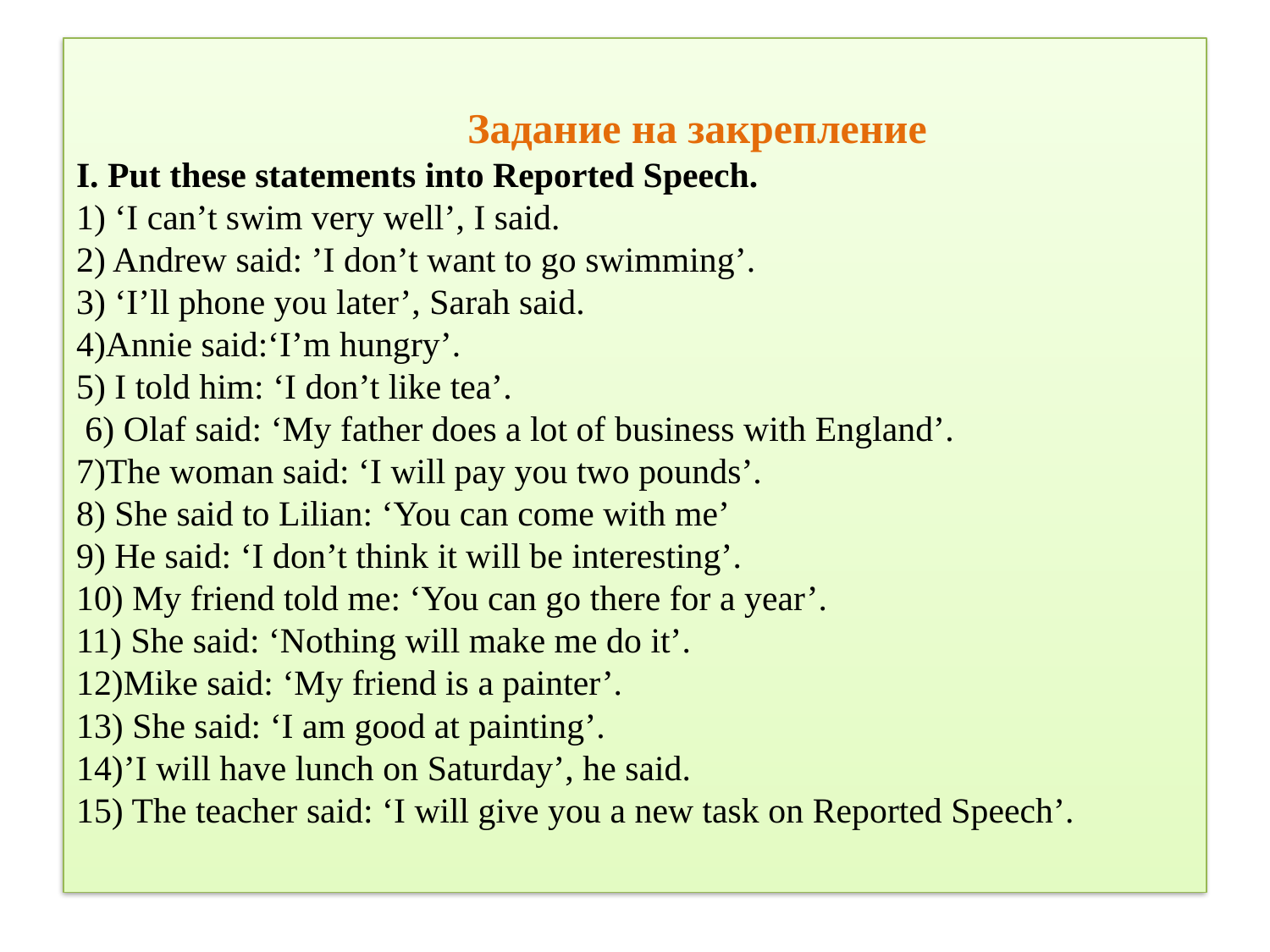

# Задание на закрепление I. Put these statements into Reported Speech. 1) ‘I can’t swim very well’, I said. 2) Andrew said: ’I don’t want to go swimming’. 3) ‘I’ll phone you later’, Sarah said. 4)Annie said:‘I’m hungry’. 5) I told him: ‘I don’t like tea’. 6) Olaf said: ‘My father does a lot of business with England’. 7)The woman said: ‘I will pay you two pounds’. 8) She said to Lilian: ‘You can come with me’ 9) He said: ‘I don’t think it will be interesting’. 10) My friend told me: ‘You can go there for a year’. 11) She said: ‘Nothing will make me do it’. 12)Mike said: ‘My friend is a painter’. 13) She said: ‘I am good at painting’. 14)’I will have lunch on Saturday’, he said. 15) The teacher said: ‘I will give you a new task on Reported Speech’.